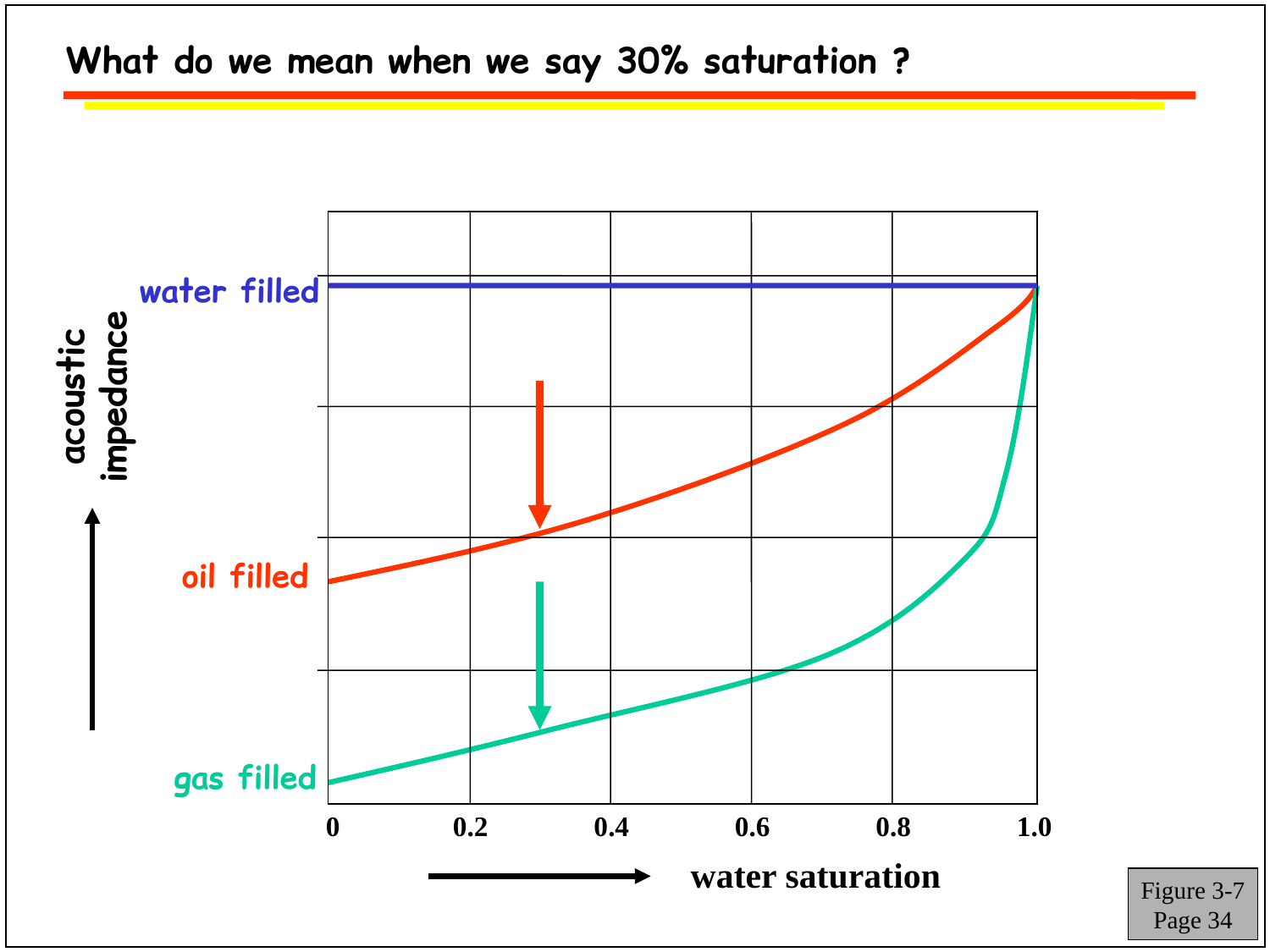

What do we mean when we say 30% saturation ?

water filled

acoustic
impedance

oil filled

gas filled
0	0.2	  0.4	    0.6	      0.8	        1.0
water saturation
Figure 3-7
Page 34